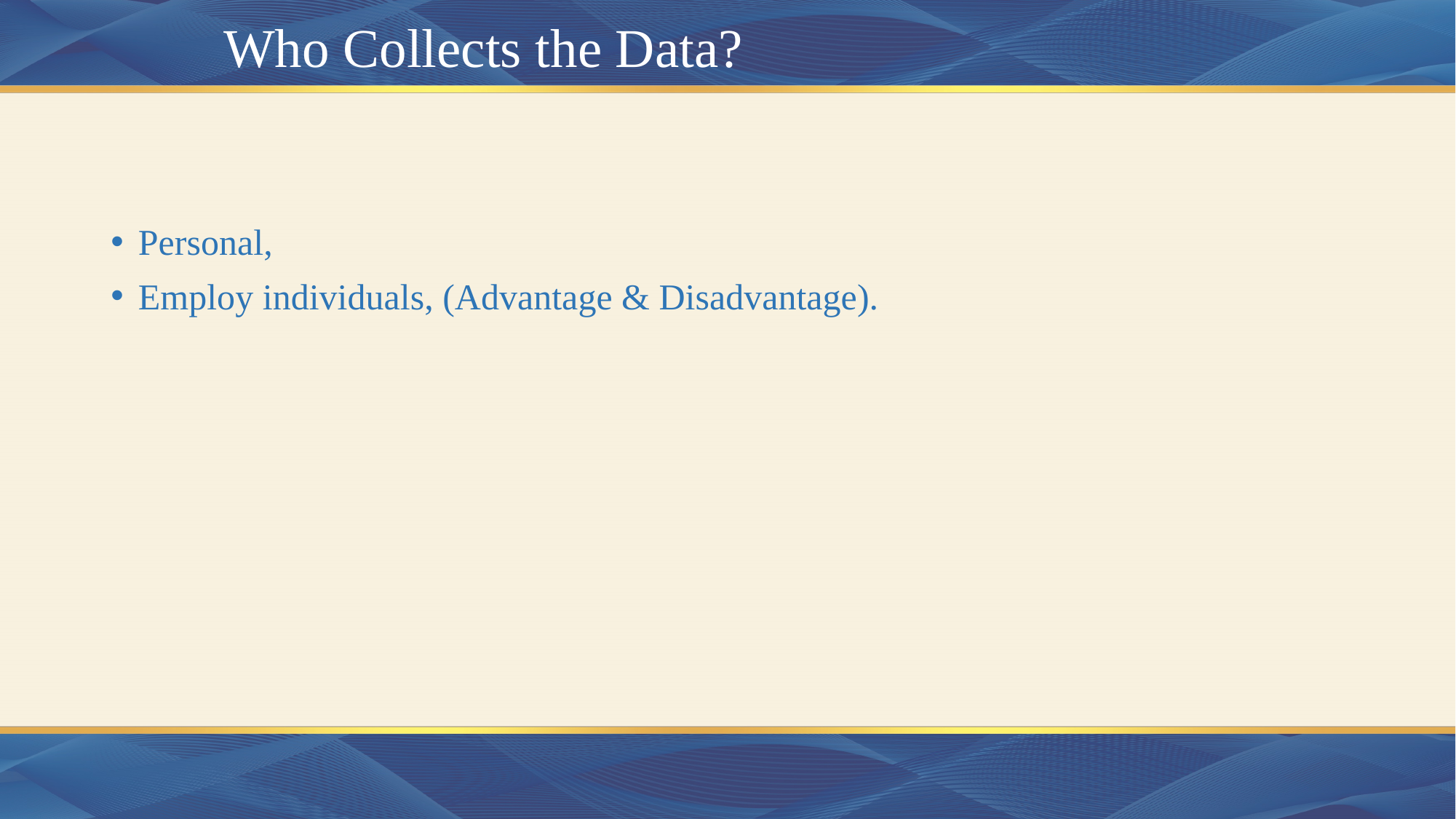

# Who Collects the Data?
Personal,
Employ individuals, (Advantage & Disadvantage).